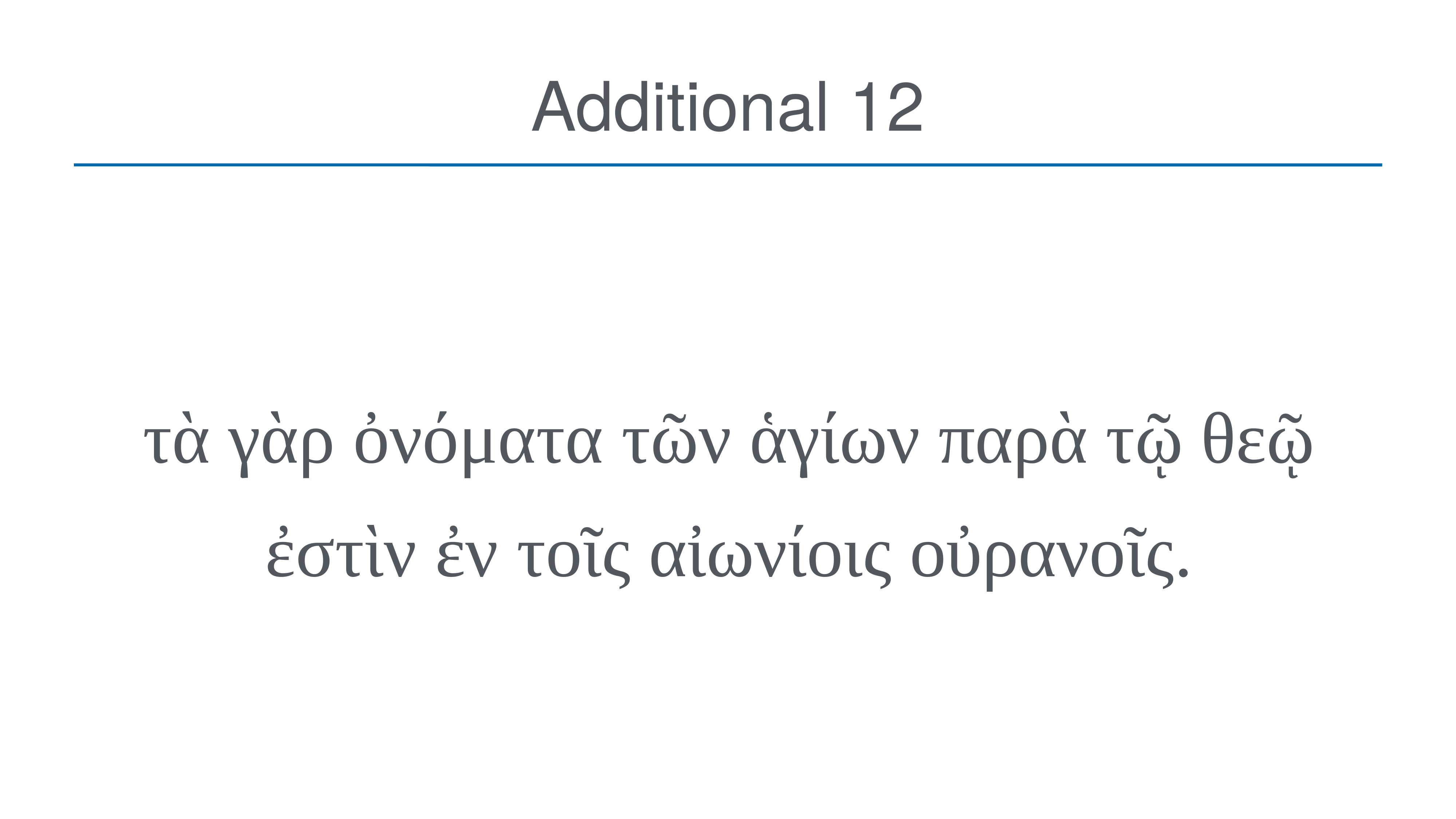

# Additional 12
τὰ γὰρ ὀνόματα τῶν ἁγίων παρὰ τῷ θεῷ ἐστὶν ἐν τοῖς αἰωνίοις οὐρανοῖς.